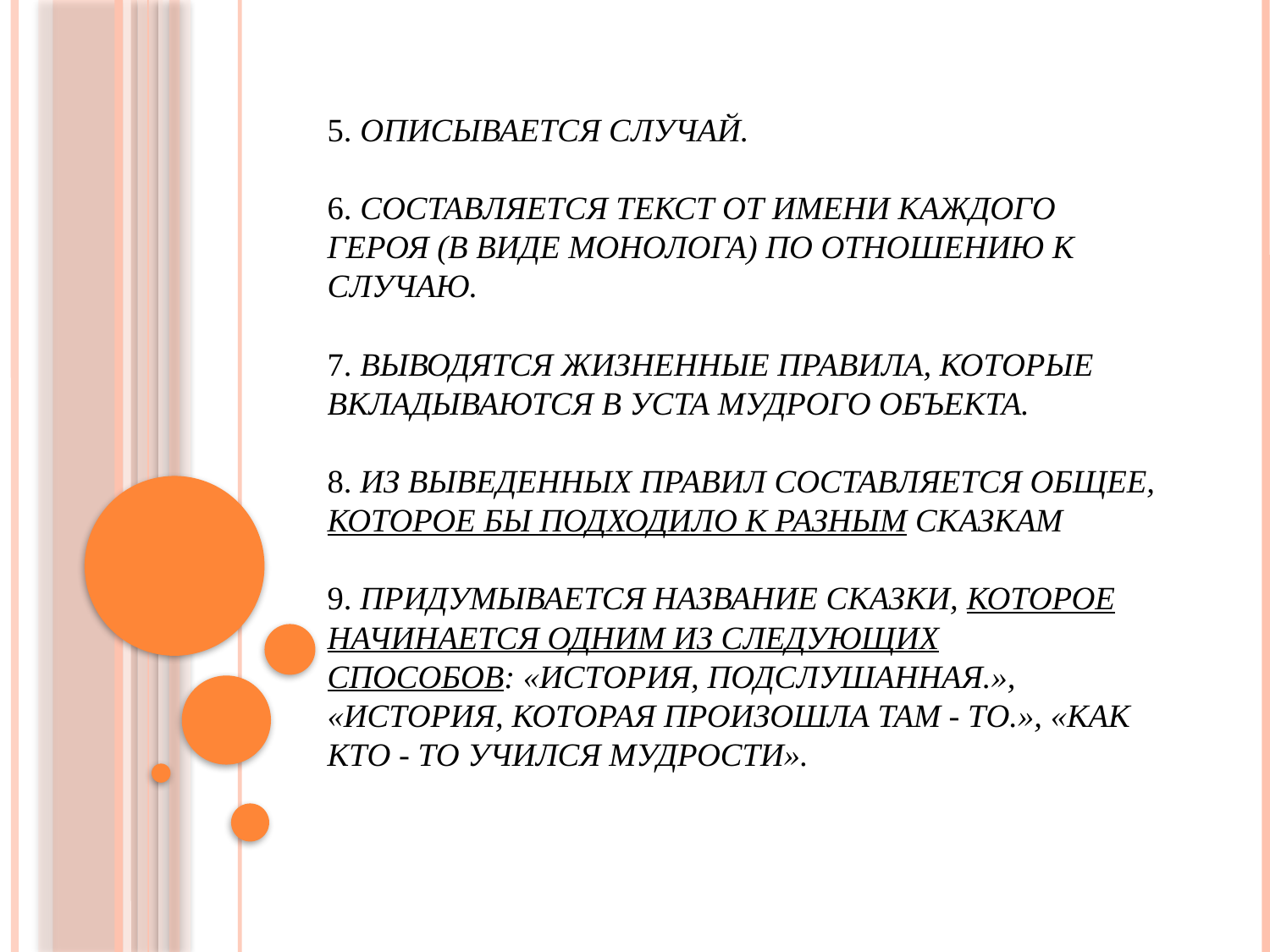

# 5. Описывается случай. 6. Составляется текст от имени каждого героя (в виде монолога) по отношению к случаю. 7. Выводятся жизненные правила, которые вкладываются в уста мудрого объекта. 8. Из выведенных правил составляется общее, которое бы подходило к разным сказкам 9. Придумывается название сказки, которое начинается одним из следующих способов: «История, подслушанная.», «История, которая произошла там - то.», «Как кто - то учился мудрости».